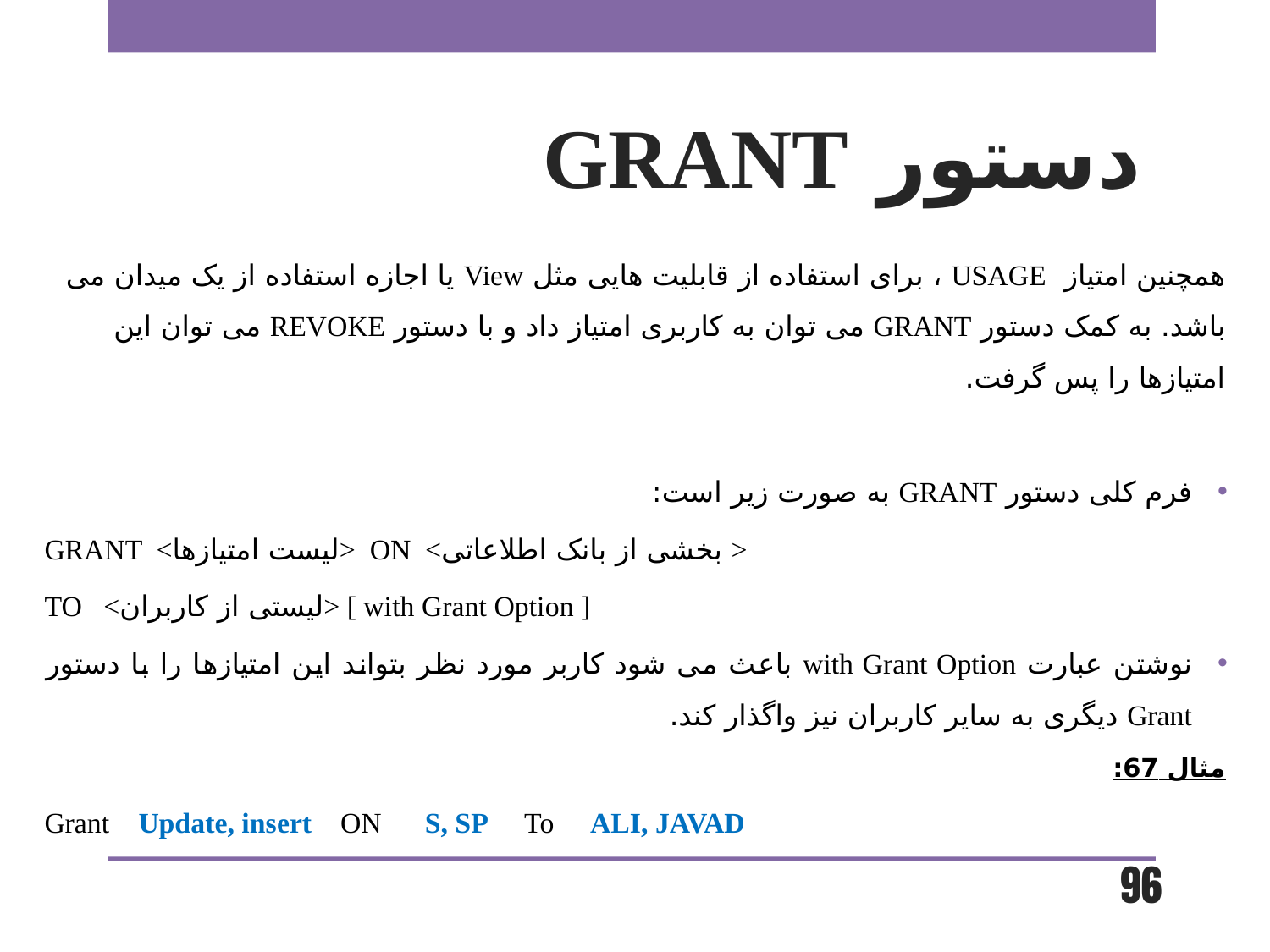

# دستور GRANT
همچنین امتیاز  USAGE ، برای استفاده از قابلیت هایی مثل View یا اجازه استفاده از یک میدان می باشد. به کمک دستور GRANT می توان به کاربری امتیاز داد و با دستور REVOKE می توان این امتیازها را پس گرفت.

فرم کلی دستور GRANT به صورت زیر است:
GRANT  <لیست امتیازها>  ON  <بخشی از بانک اطلاعاتی >
TO   <لیستی از کاربران> [ with Grant Option ]
نوشتن عبارت with Grant Option باعث می شود کاربر مورد نظر بتواند این امتیازها را با دستور Grant دیگری به سایر کاربران نیز واگذار کند.
مثال 67:
Grant    Update, insert    ON      S, SP     To     ALI, JAVAD
96